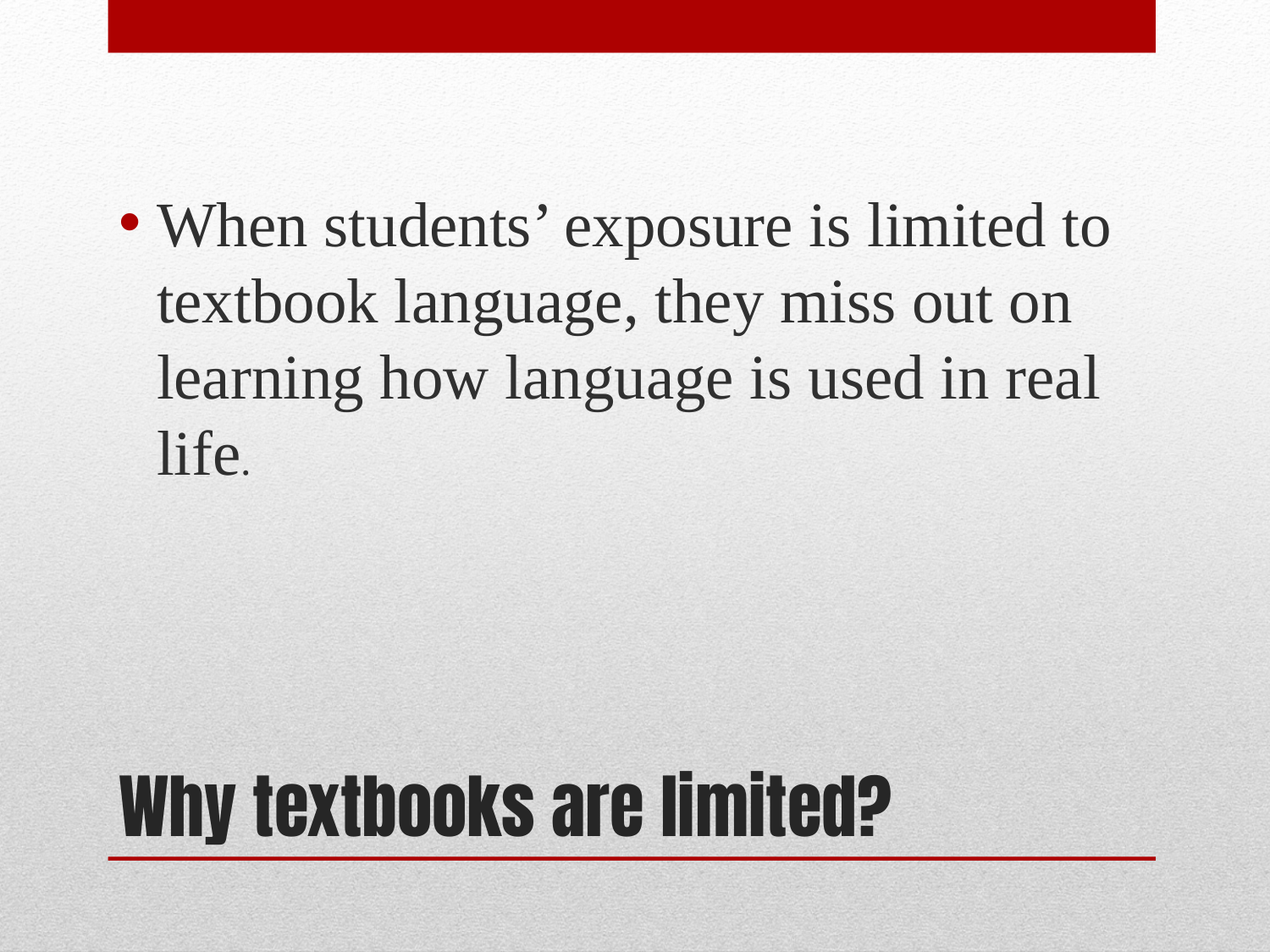

When students’ exposure is limited to textbook language, they miss out on learning how language is used in real life.

# Why textbooks are limited?